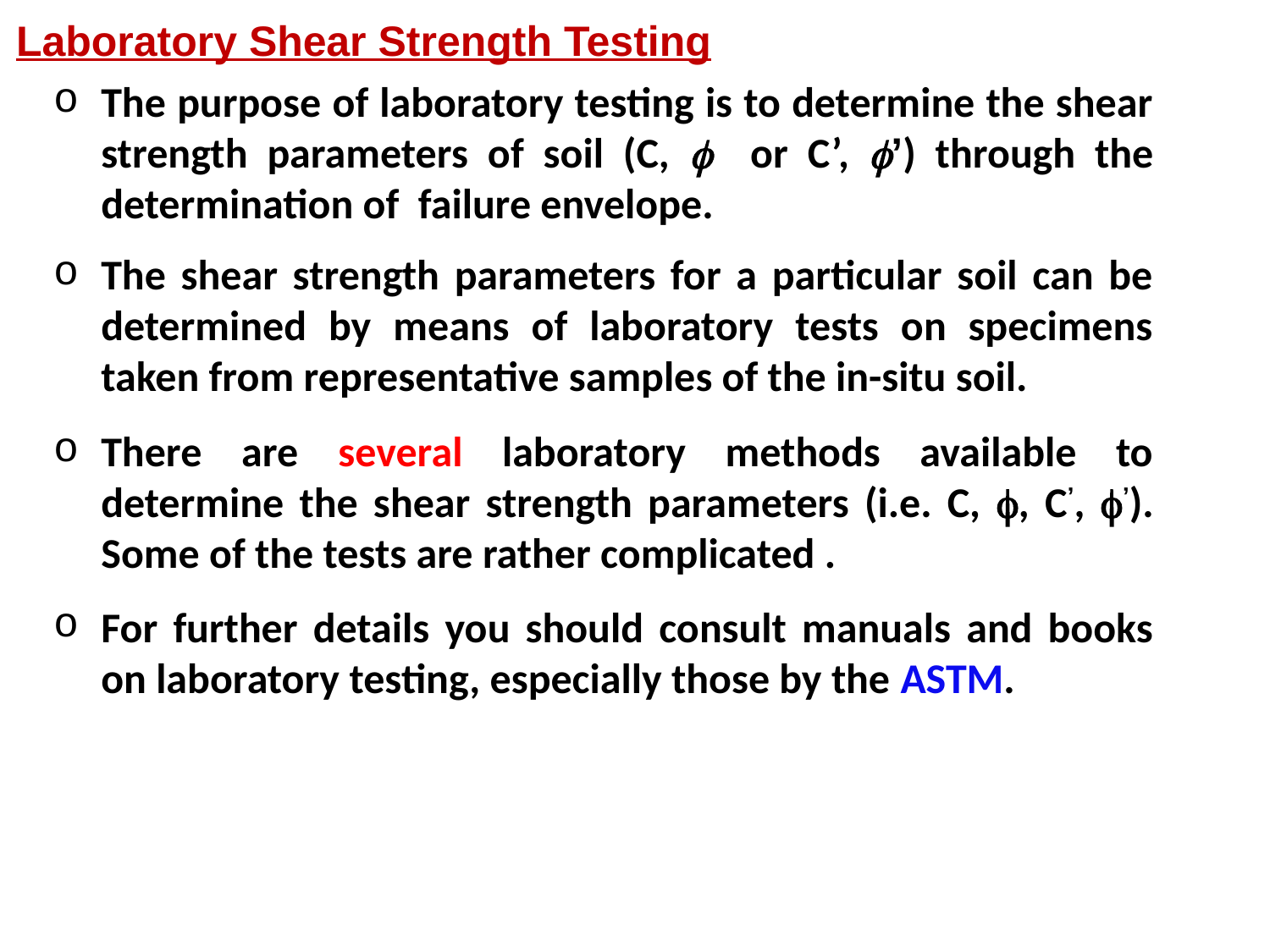

Laboratory Shear Strength Testing
The purpose of laboratory testing is to determine the shear strength parameters of soil (C, φ  or C’, φ’) through the determination of  failure envelope.
The shear strength parameters for a particular soil can be determined by means of laboratory tests on specimens taken from representative samples of the in-situ soil.
There are several laboratory methods available to determine the shear strength parameters (i.e. C, φ, C’, φ’). Some of the tests are rather complicated .
For further details you should consult manuals and books on laboratory testing, especially those by the ASTM.